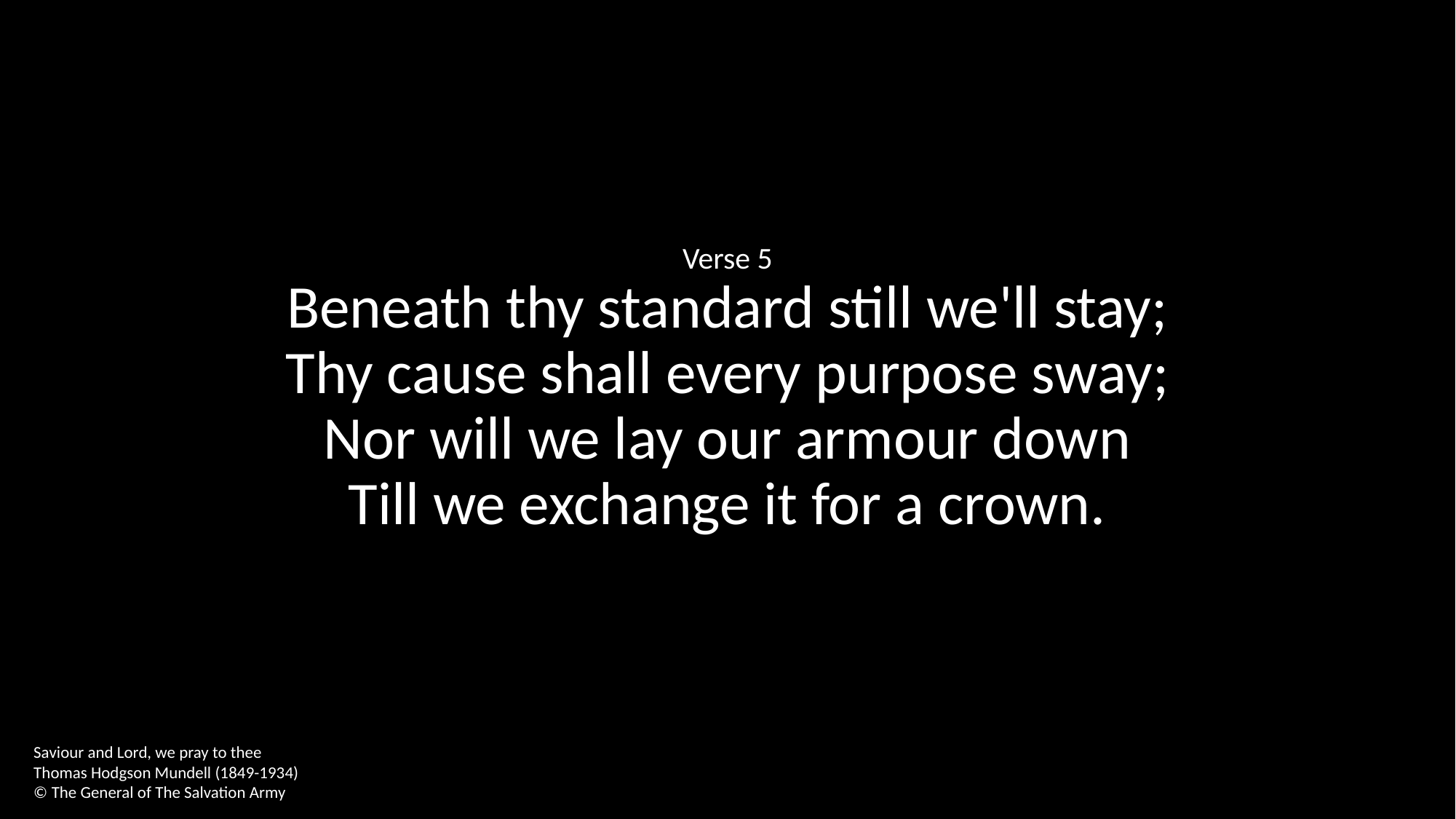

Verse 5
Beneath thy standard still we'll stay;
Thy cause shall every purpose sway;
Nor will we lay our armour down
Till we exchange it for a crown.
Saviour and Lord, we pray to thee
Thomas Hodgson Mundell (1849-1934)
© The General of The Salvation Army